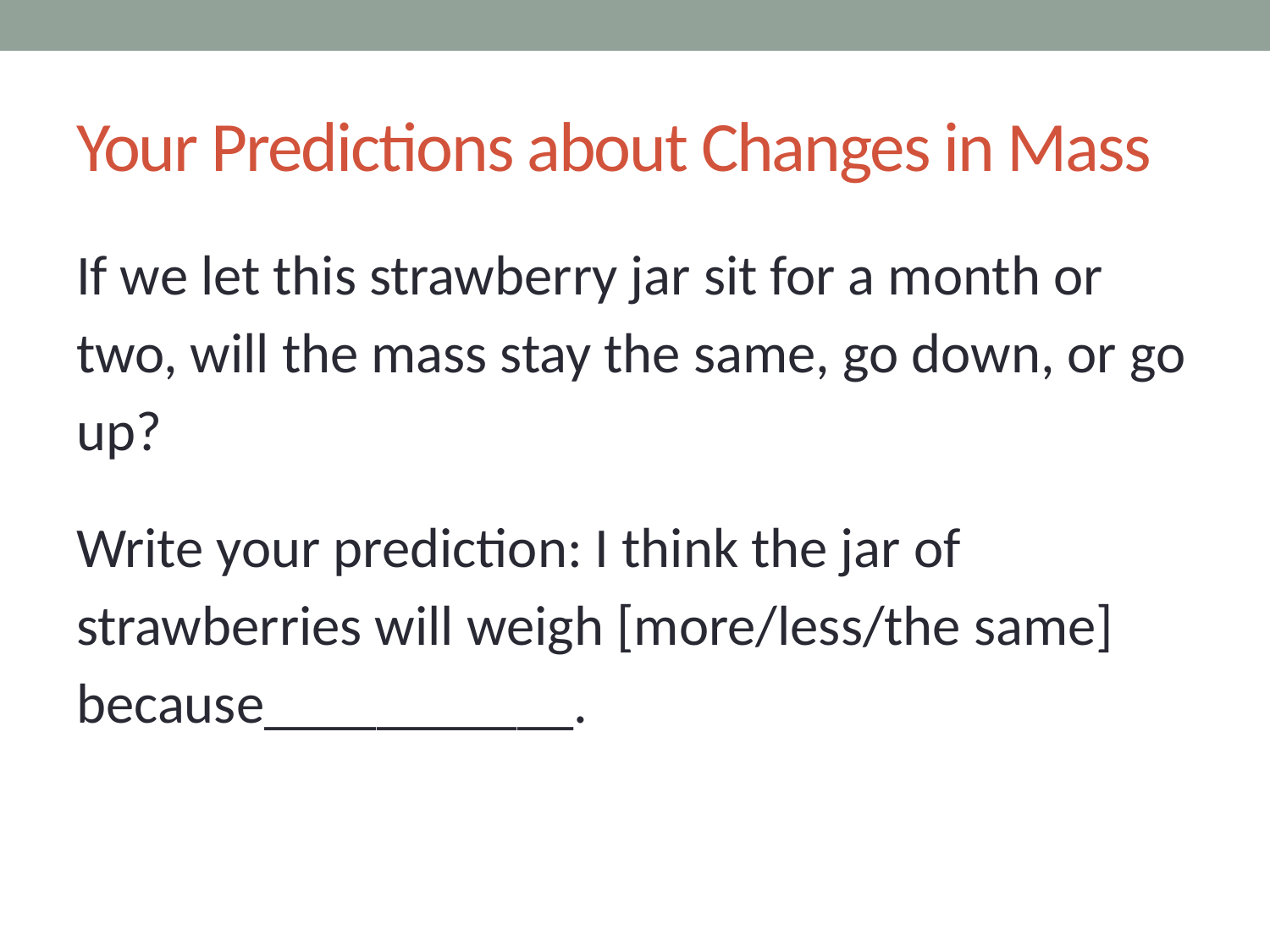

# Your Predictions about Changes in Mass
If we let this strawberry jar sit for a month or two, will the mass stay the same, go down, or go up?
Write your prediction: I think the jar of strawberries will weigh [more/less/the same] because___________.